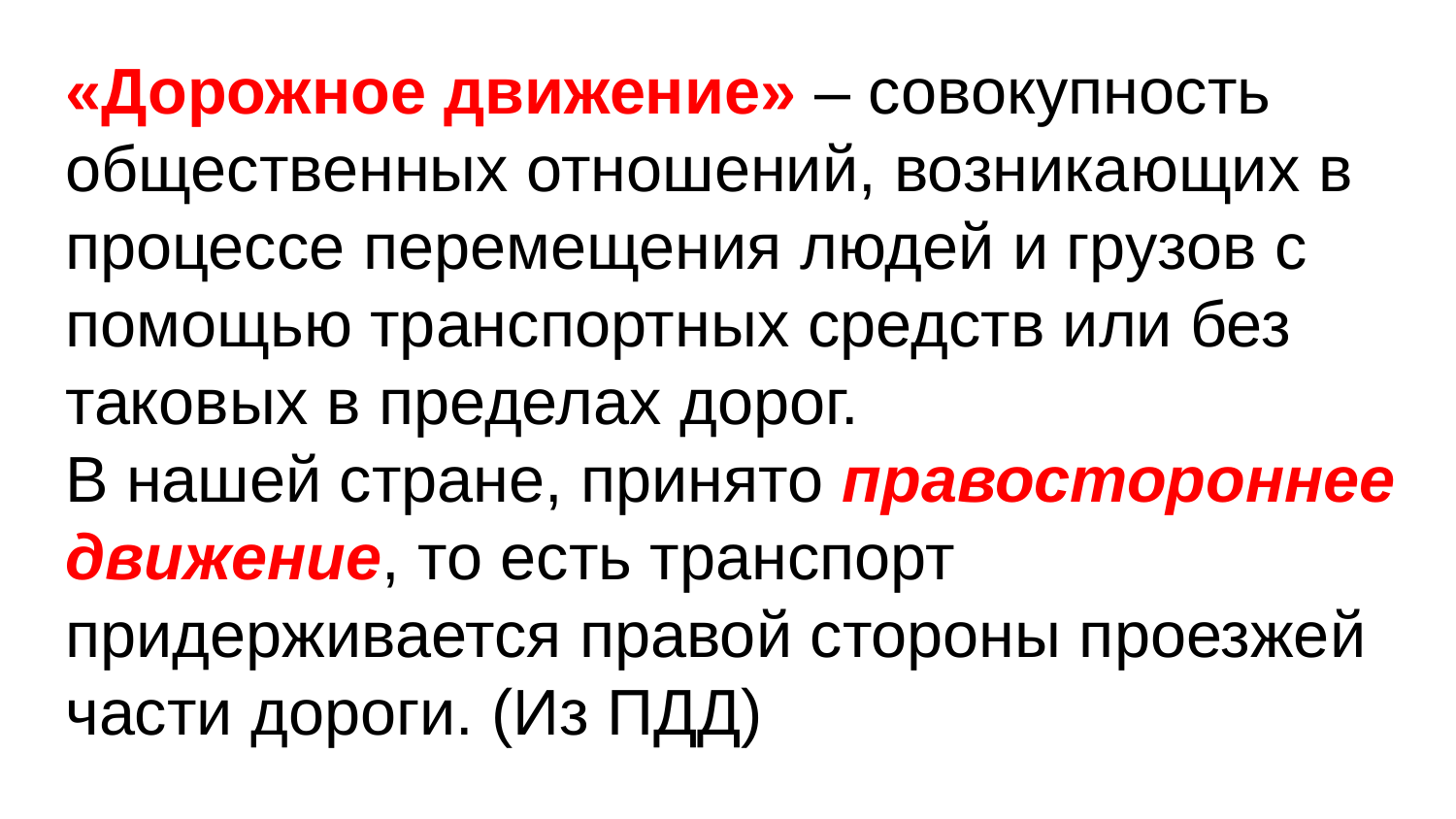

«Дорожное движение» – совокупность   общественных отношений, возникающих в процессе перемещения людей и грузов с помощью транспортных средств или без таковых в пределах дорог.
В нашей стране, принято правостороннее движение, то есть транспорт придерживается правой стороны проезжей части дороги. (Из ПДД)